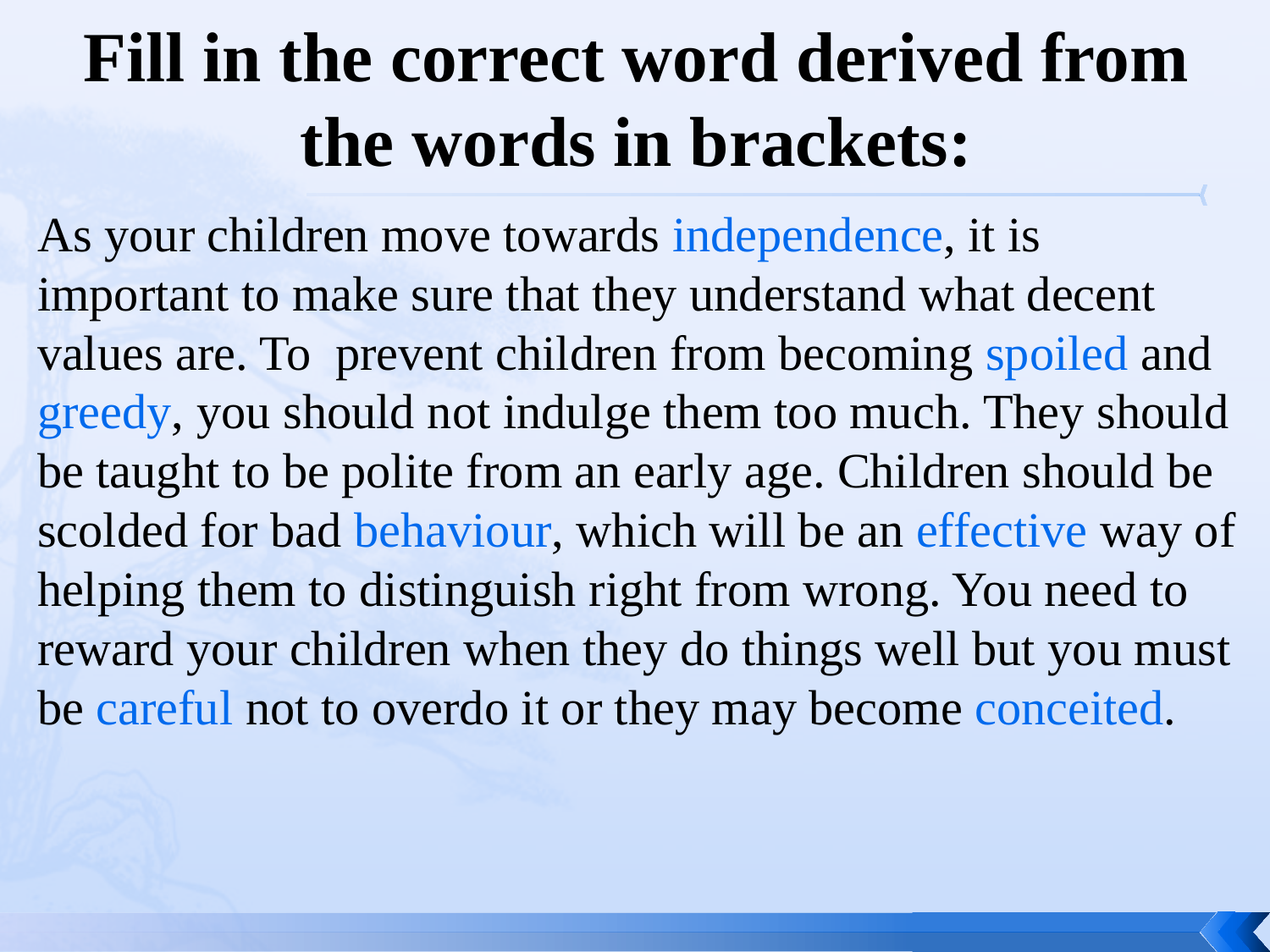

# Fill in the correct word derived from the words in brackets:
As your children move towards independence, it is important to make sure that they understand what decent values are. To  prevent children from becoming spoiled and greedy, you should not indulge them too much. They should be taught to be polite from an early age. Children should be scolded for bad behaviour, which will be an effective way of helping them to distinguish right from wrong. You need to reward your children when they do things well but you must be careful not to overdo it or they may become conceited.